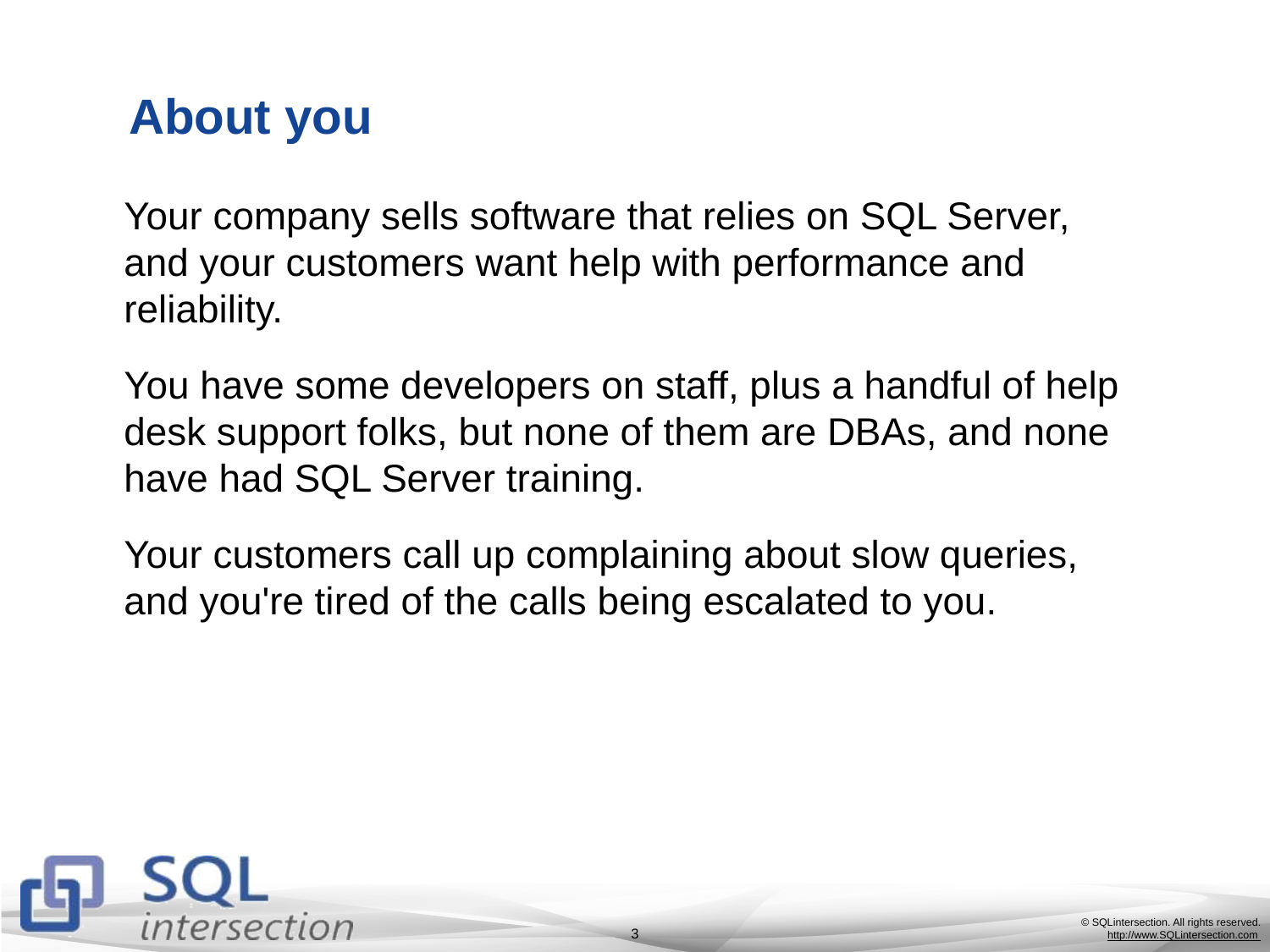

# About you
Your company sells software that relies on SQL Server, and your customers want help with performance and reliability.
You have some developers on staff, plus a handful of help desk support folks, but none of them are DBAs, and none have had SQL Server training.
Your customers call up complaining about slow queries, and you're tired of the calls being escalated to you.